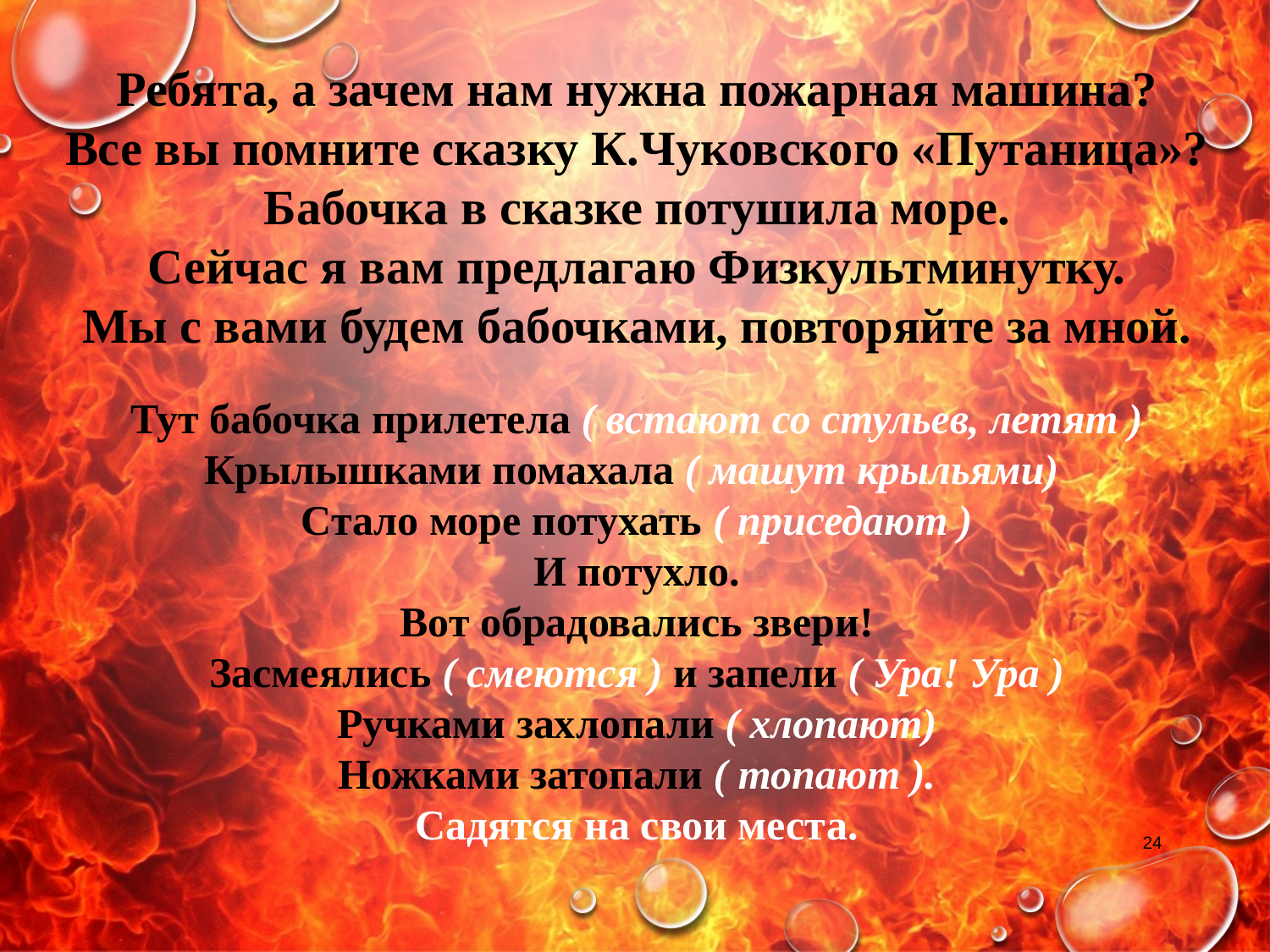

Ребята, а зачем нам нужна пожарная машина?
Все вы помните сказку К.Чуковского «Путаница»?
Бабочка в сказке потушила море.
Сейчас я вам предлагаю Физкультминутку.
Мы с вами будем бабочками, повторяйте за мной.

Тут бабочка прилетела ( встают со стульев, летят )
Крылышками помахала ( машут крыльями)
Стало море потухать ( приседают )
И потухло.
Вот обрадовались звери!
Засмеялись ( смеются ) и запели ( Ура! Ура )
Ручками захлопали ( хлопают)
Ножками затопали ( топают ).
Садятся на свои места.

24